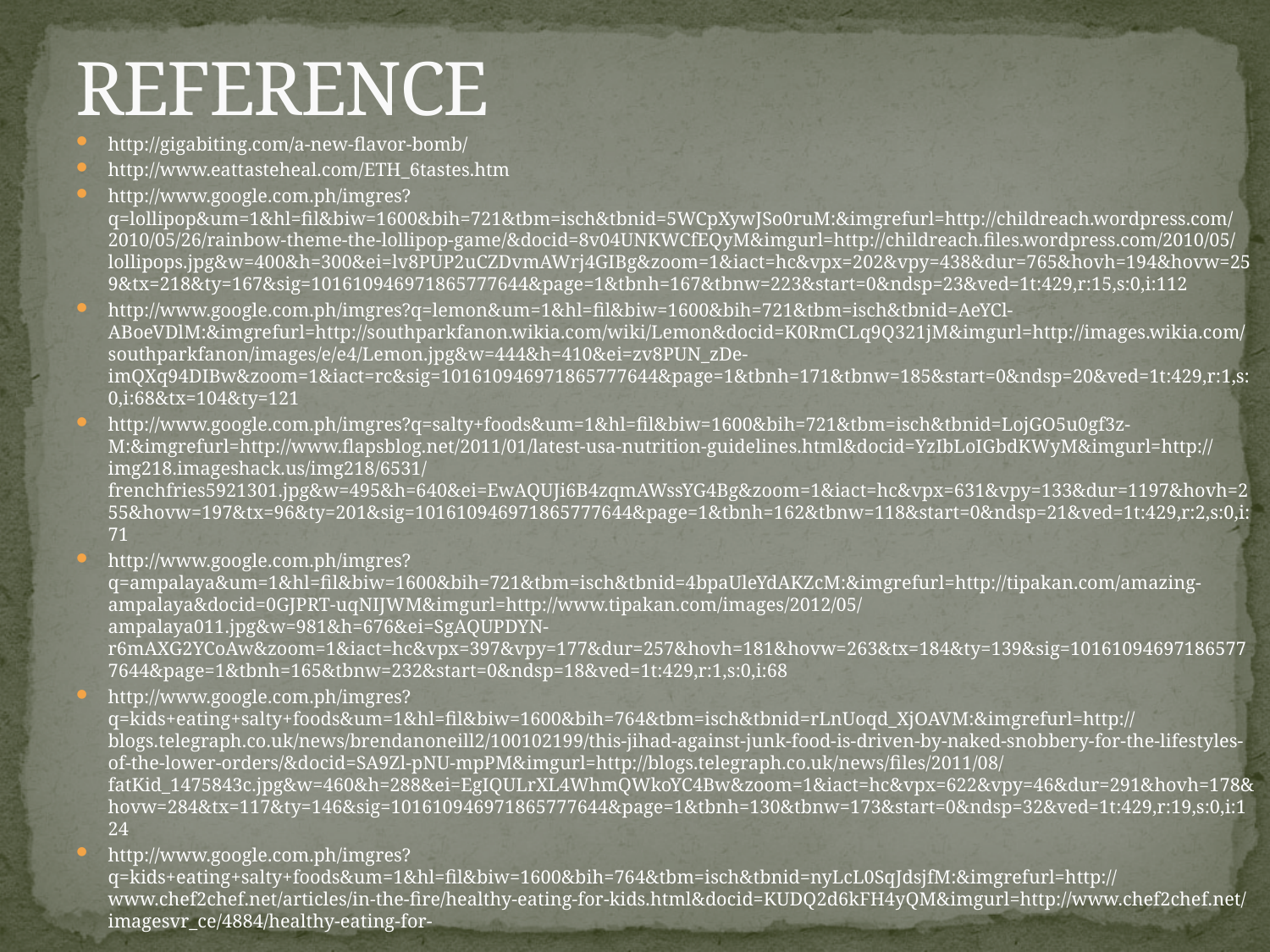

# REFERENCE
http://gigabiting.com/a-new-flavor-bomb/
http://www.eattasteheal.com/ETH_6tastes.htm
http://www.google.com.ph/imgres?q=lollipop&um=1&hl=fil&biw=1600&bih=721&tbm=isch&tbnid=5WCpXywJSo0ruM:&imgrefurl=http://childreach.wordpress.com/2010/05/26/rainbow-theme-the-lollipop-game/&docid=8v04UNKWCfEQyM&imgurl=http://childreach.files.wordpress.com/2010/05/lollipops.jpg&w=400&h=300&ei=lv8PUP2uCZDvmAWrj4GIBg&zoom=1&iact=hc&vpx=202&vpy=438&dur=765&hovh=194&hovw=259&tx=218&ty=167&sig=101610946971865777644&page=1&tbnh=167&tbnw=223&start=0&ndsp=23&ved=1t:429,r:15,s:0,i:112
http://www.google.com.ph/imgres?q=lemon&um=1&hl=fil&biw=1600&bih=721&tbm=isch&tbnid=AeYCl-ABoeVDlM:&imgrefurl=http://southparkfanon.wikia.com/wiki/Lemon&docid=K0RmCLq9Q321jM&imgurl=http://images.wikia.com/southparkfanon/images/e/e4/Lemon.jpg&w=444&h=410&ei=zv8PUN_zDe-imQXq94DIBw&zoom=1&iact=rc&sig=101610946971865777644&page=1&tbnh=171&tbnw=185&start=0&ndsp=20&ved=1t:429,r:1,s:0,i:68&tx=104&ty=121
http://www.google.com.ph/imgres?q=salty+foods&um=1&hl=fil&biw=1600&bih=721&tbm=isch&tbnid=LojGO5u0gf3z-M:&imgrefurl=http://www.flapsblog.net/2011/01/latest-usa-nutrition-guidelines.html&docid=YzIbLoIGbdKWyM&imgurl=http://img218.imageshack.us/img218/6531/frenchfries5921301.jpg&w=495&h=640&ei=EwAQUJi6B4zqmAWssYG4Bg&zoom=1&iact=hc&vpx=631&vpy=133&dur=1197&hovh=255&hovw=197&tx=96&ty=201&sig=101610946971865777644&page=1&tbnh=162&tbnw=118&start=0&ndsp=21&ved=1t:429,r:2,s:0,i:71
http://www.google.com.ph/imgres?q=ampalaya&um=1&hl=fil&biw=1600&bih=721&tbm=isch&tbnid=4bpaUleYdAKZcM:&imgrefurl=http://tipakan.com/amazing-ampalaya&docid=0GJPRT-uqNIJWM&imgurl=http://www.tipakan.com/images/2012/05/ampalaya011.jpg&w=981&h=676&ei=SgAQUPDYN-r6mAXG2YCoAw&zoom=1&iact=hc&vpx=397&vpy=177&dur=257&hovh=181&hovw=263&tx=184&ty=139&sig=101610946971865777644&page=1&tbnh=165&tbnw=232&start=0&ndsp=18&ved=1t:429,r:1,s:0,i:68
http://www.google.com.ph/imgres?q=kids+eating+salty+foods&um=1&hl=fil&biw=1600&bih=764&tbm=isch&tbnid=rLnUoqd_XjOAVM:&imgrefurl=http://blogs.telegraph.co.uk/news/brendanoneill2/100102199/this-jihad-against-junk-food-is-driven-by-naked-snobbery-for-the-lifestyles-of-the-lower-orders/&docid=SA9Zl-pNU-mpPM&imgurl=http://blogs.telegraph.co.uk/news/files/2011/08/fatKid_1475843c.jpg&w=460&h=288&ei=EgIQULrXL4WhmQWkoYC4Bw&zoom=1&iact=hc&vpx=622&vpy=46&dur=291&hovh=178&hovw=284&tx=117&ty=146&sig=101610946971865777644&page=1&tbnh=130&tbnw=173&start=0&ndsp=32&ved=1t:429,r:19,s:0,i:124
http://www.google.com.ph/imgres?q=kids+eating+salty+foods&um=1&hl=fil&biw=1600&bih=764&tbm=isch&tbnid=nyLcL0SqJdsjfM:&imgrefurl=http://www.chef2chef.net/articles/in-the-fire/healthy-eating-for-kids.html&docid=KUDQ2d6kFH4yQM&imgurl=http://www.chef2chef.net/imagesvr_ce/4884/healthy-eating-for-